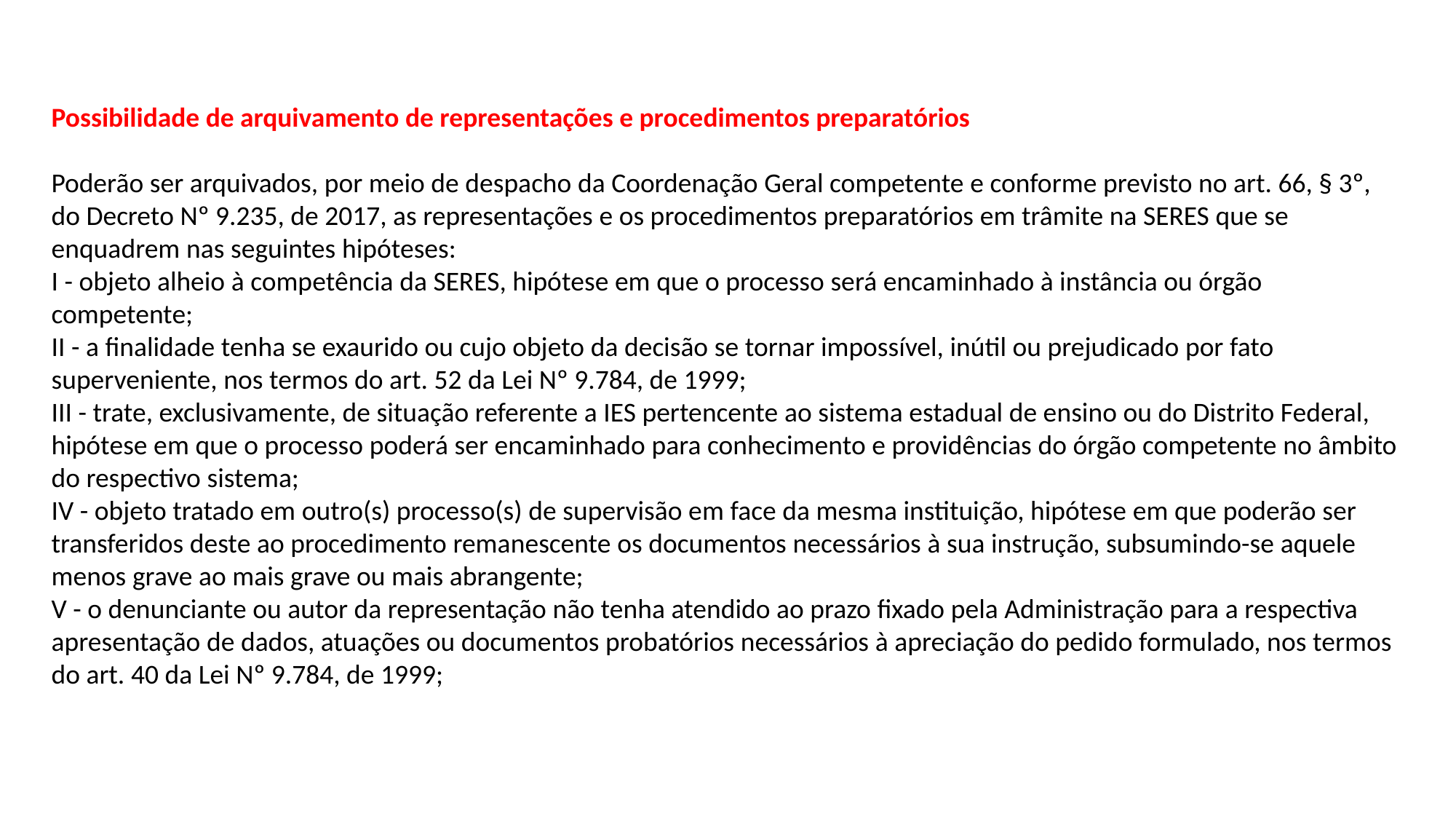

Possibilidade de arquivamento de representações e procedimentos preparatórios

Poderão ser arquivados, por meio de despacho da Coordenação Geral competente e conforme previsto no art. 66, § 3º, do Decreto Nº 9.235, de 2017, as representações e os procedimentos preparatórios em trâmite na SERES que se enquadrem nas seguintes hipóteses:
I - objeto alheio à competência da SERES, hipótese em que o processo será encaminhado à instância ou órgão competente;
II - a finalidade tenha se exaurido ou cujo objeto da decisão se tornar impossível, inútil ou prejudicado por fato superveniente, nos termos do art. 52 da Lei Nº 9.784, de 1999;
III - trate, exclusivamente, de situação referente a IES pertencente ao sistema estadual de ensino ou do Distrito Federal, hipótese em que o processo poderá ser encaminhado para conhecimento e providências do órgão competente no âmbito do respectivo sistema;
IV - objeto tratado em outro(s) processo(s) de supervisão em face da mesma instituição, hipótese em que poderão ser transferidos deste ao procedimento remanescente os documentos necessários à sua instrução, subsumindo-se aquele menos grave ao mais grave ou mais abrangente;
V - o denunciante ou autor da representação não tenha atendido ao prazo fixado pela Administração para a respectiva apresentação de dados, atuações ou documentos probatórios necessários à apreciação do pedido formulado, nos termos do art. 40 da Lei Nº 9.784, de 1999;